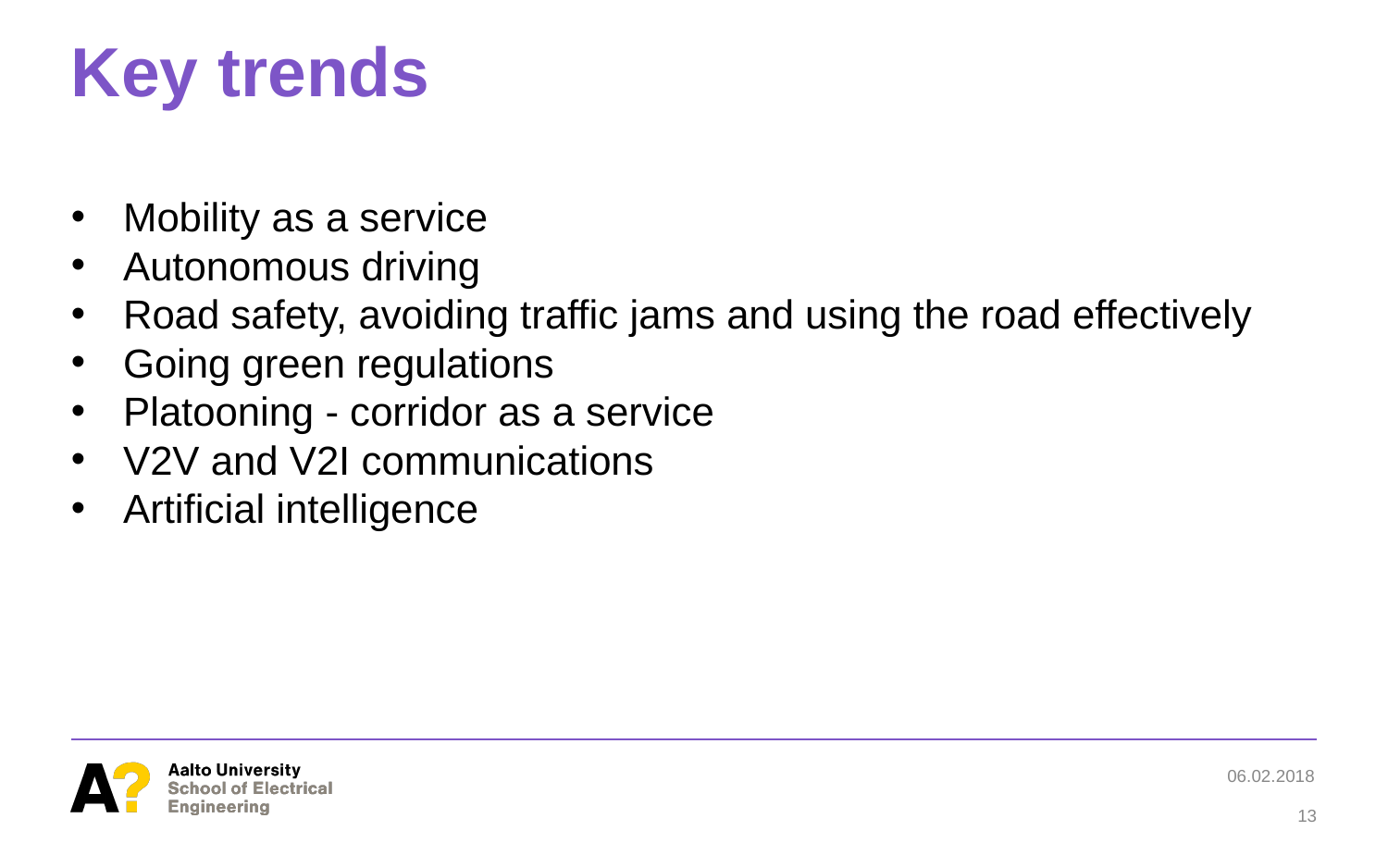

# Key trends
Mobility as a service
Autonomous driving
Road safety, avoiding traffic jams and using the road effectively
Going green regulations
Platooning - corridor as a service
V2V and V2I communications
Artificial intelligence
06.02.2018
13